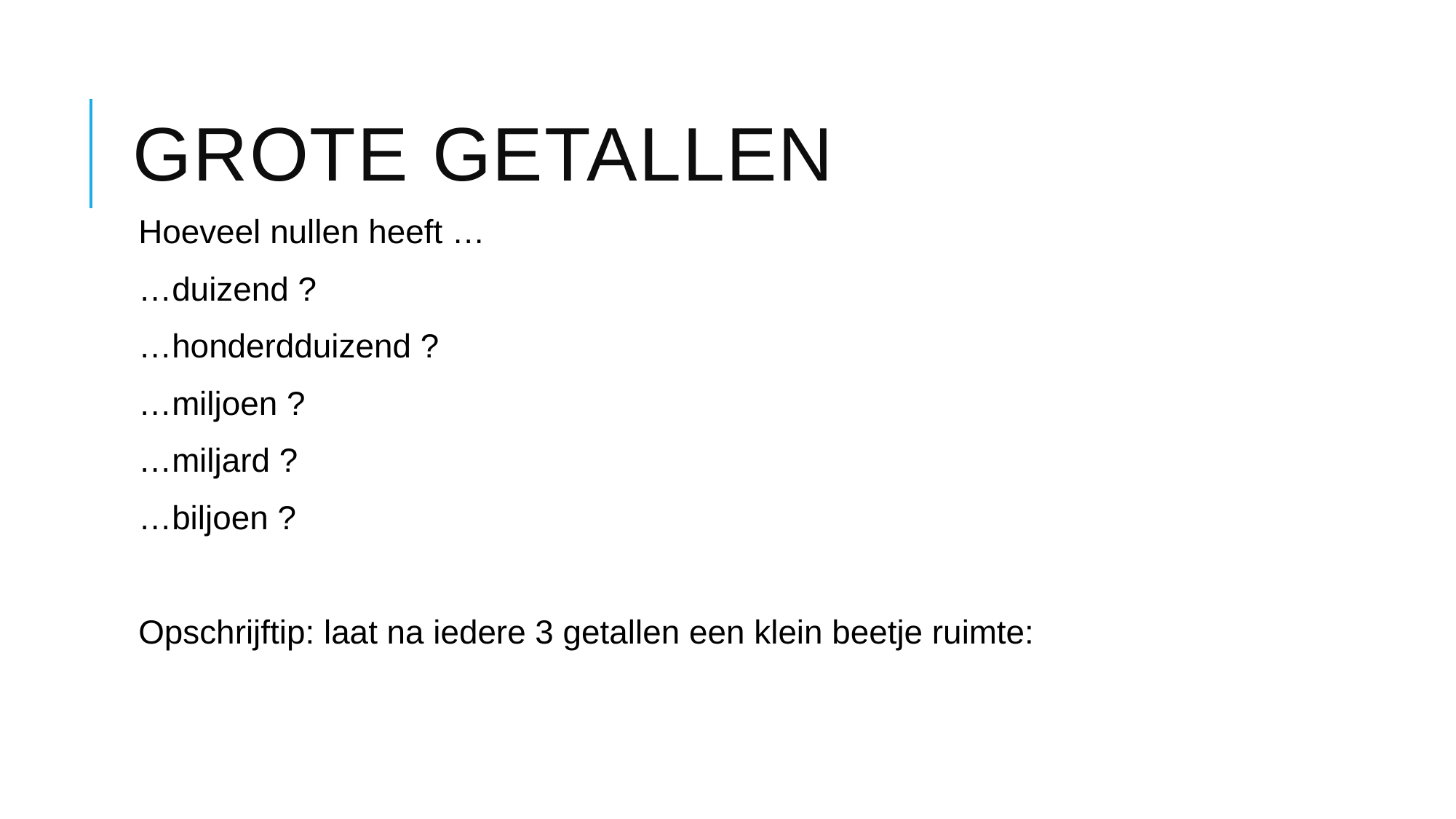

# Grote getallen
Hoeveel nullen heeft …
…duizend ?
…honderdduizend ?
…miljoen ?
…miljard ?
…biljoen ?

Opschrijftip: laat na iedere 3 getallen een klein beetje ruimte: